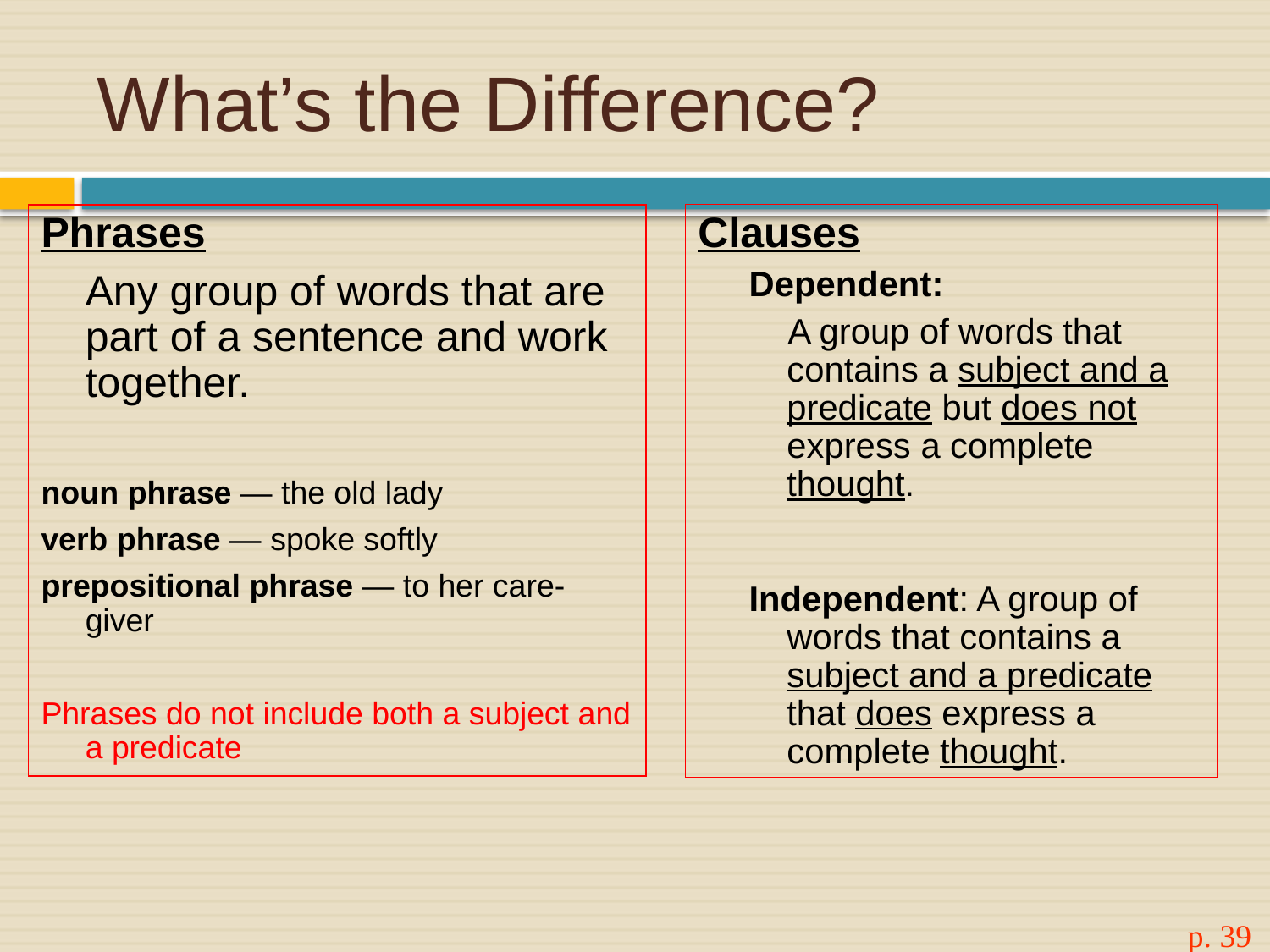

# What’s the Difference?
Clauses
Dependent:
    A group of words that contains a subject and a predicate but does not express a complete thought.

Independent: A group of words that contains a subject and a predicate that does express a complete thought.
Phrases
	Any group of words that are part of a sentence and work together.

noun phrase — the old lady
verb phrase — spoke softly
prepositional phrase — to her care-giver

Phrases do not include both a subject and a predicate
p. 39